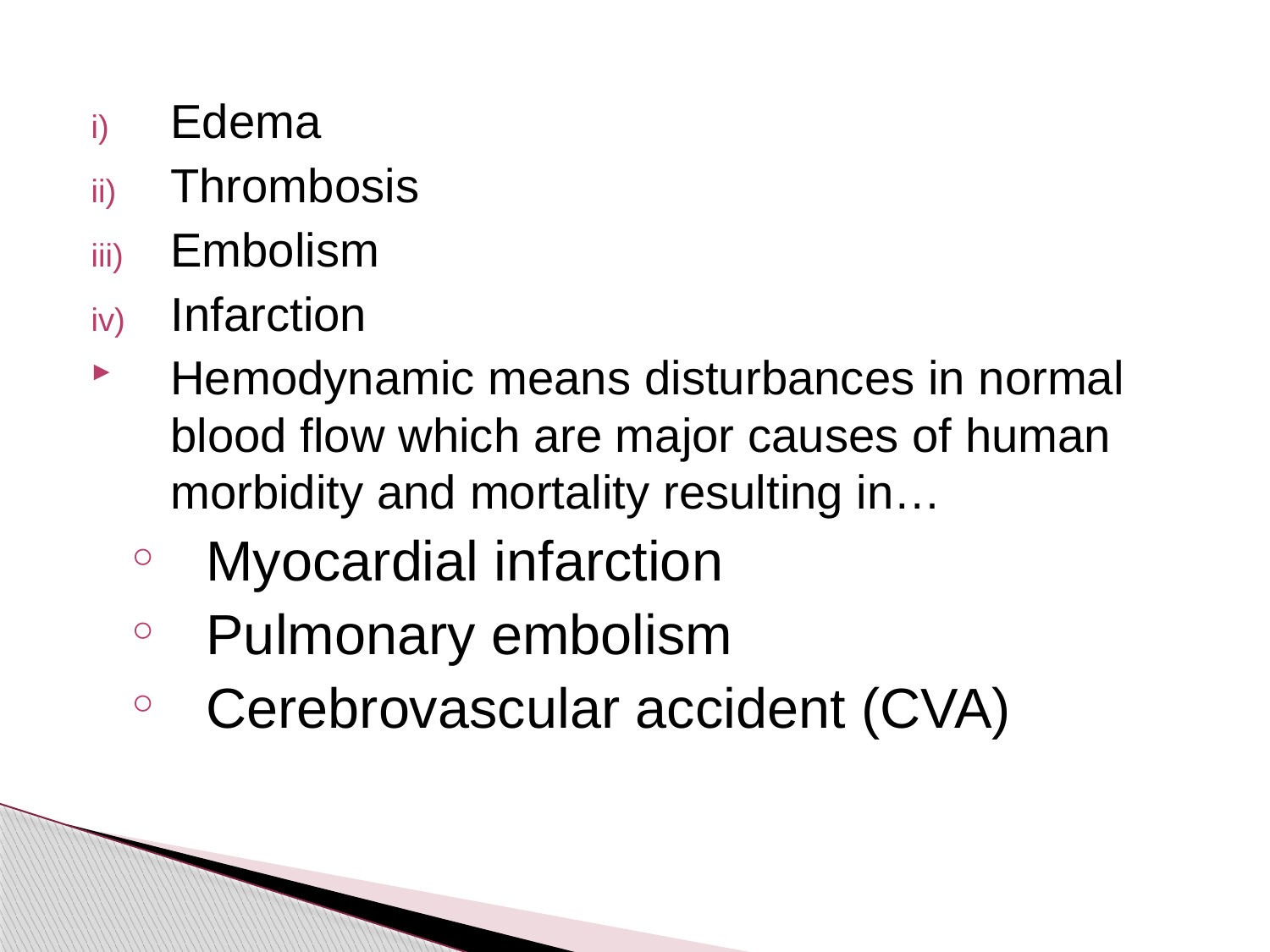

Edema
Thrombosis
Embolism
Infarction
Hemodynamic means disturbances in normal blood flow which are major causes of human morbidity and mortality resulting in…
Myocardial infarction
Pulmonary embolism
Cerebrovascular accident (CVA)